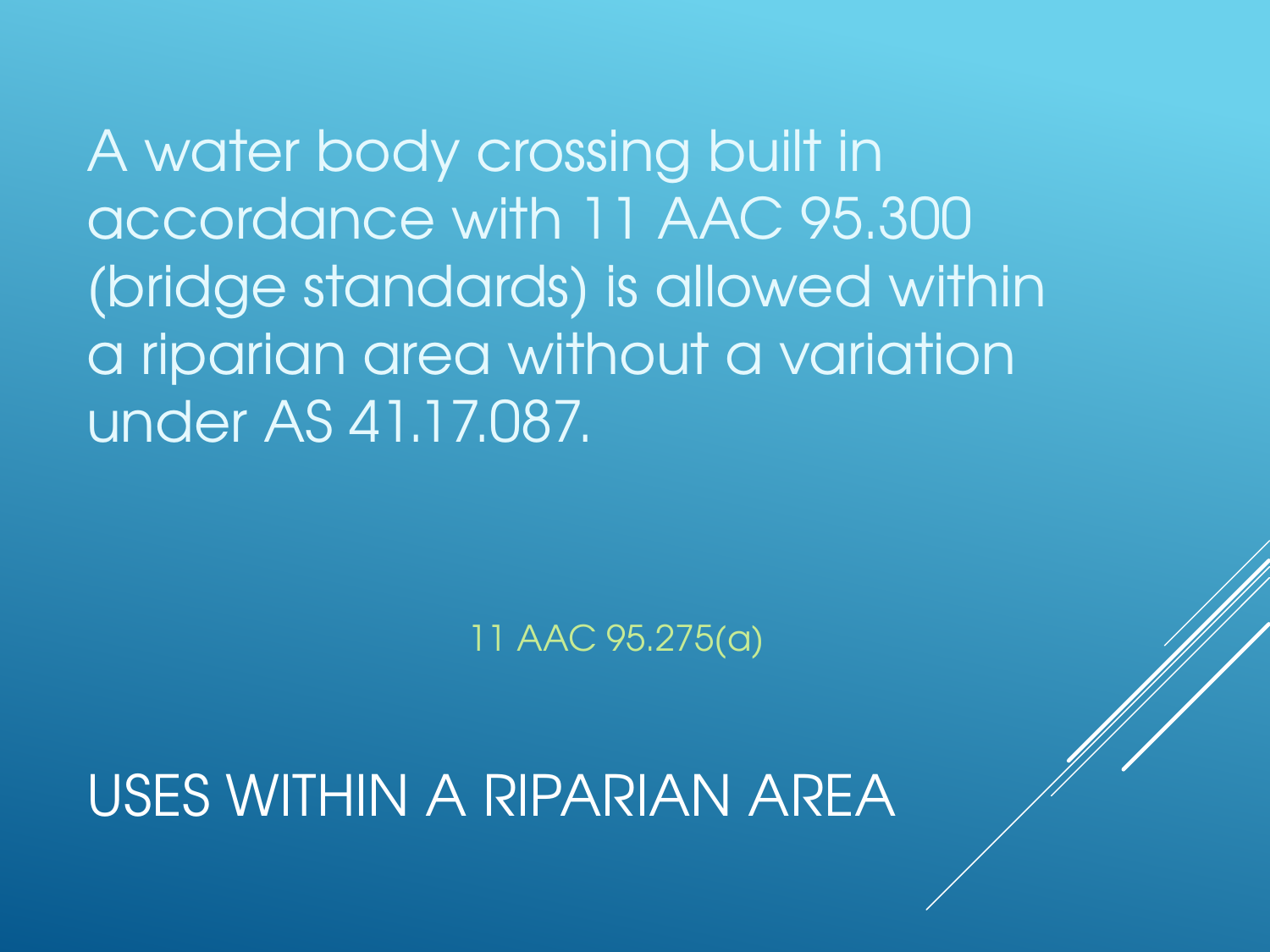

A water body crossing built in accordance with 11 AAC 95.300 (bridge standards) is allowed within a riparian area without a variation under AS 41.17.087.

										11 AAC 95.275(a)

# usES WITHIN A RIPARIAN AREA